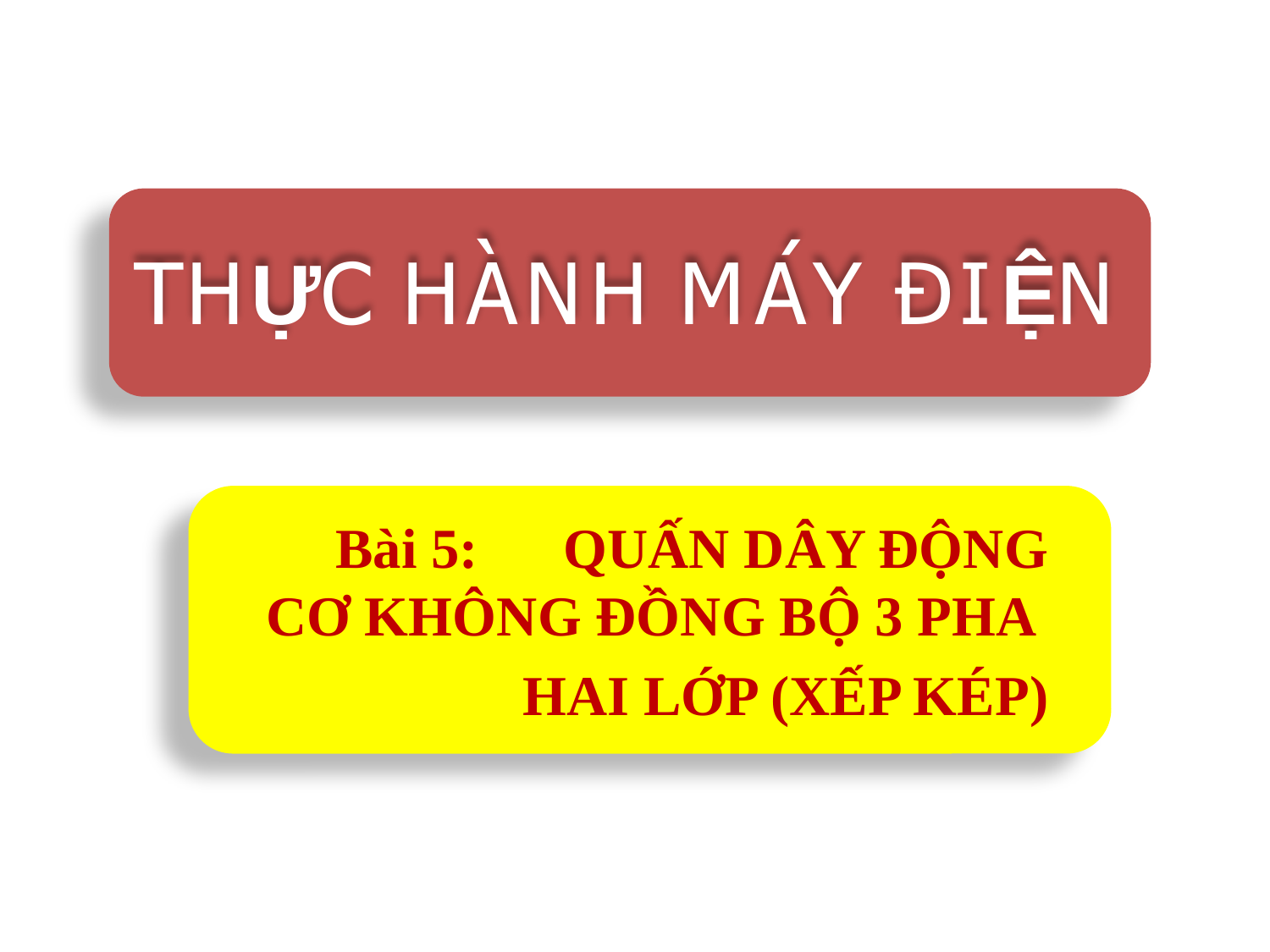

# THỰC HÀNH MÁY ĐIỆN

       Bài 5:      QUẤN DÂY ĐỘNG CƠ KHÔNG ĐỒNG BỘ 3 PHA
HAI LỚP (XẾP KÉP)